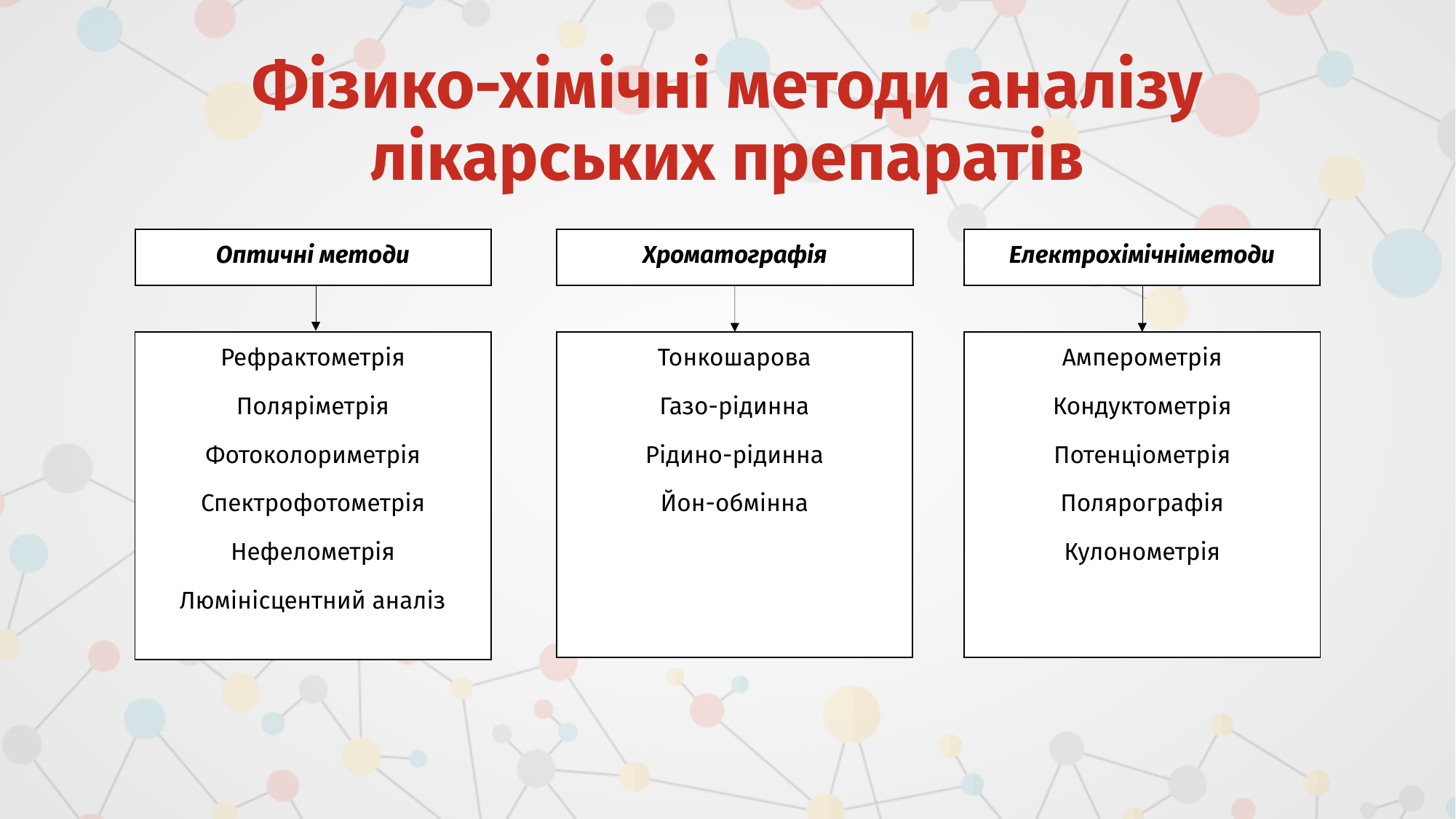

# Фізико-хімічні методи аналізу лікарських препаратів
Оптичні методи
Хроматографія
Електрохімічніметоди
Тонкошарова
Газо-рідинна
Рідино-рідинна
Йон-обмінна
Амперометрія
Кондуктометрія
Потенціометрія
Полярографія
Кулонометрія
Рефрактометрія
Поляріметрія
Фотоколориметрія
Спектрофотометрія
Нефелометрія
Люмінісцентний аналіз